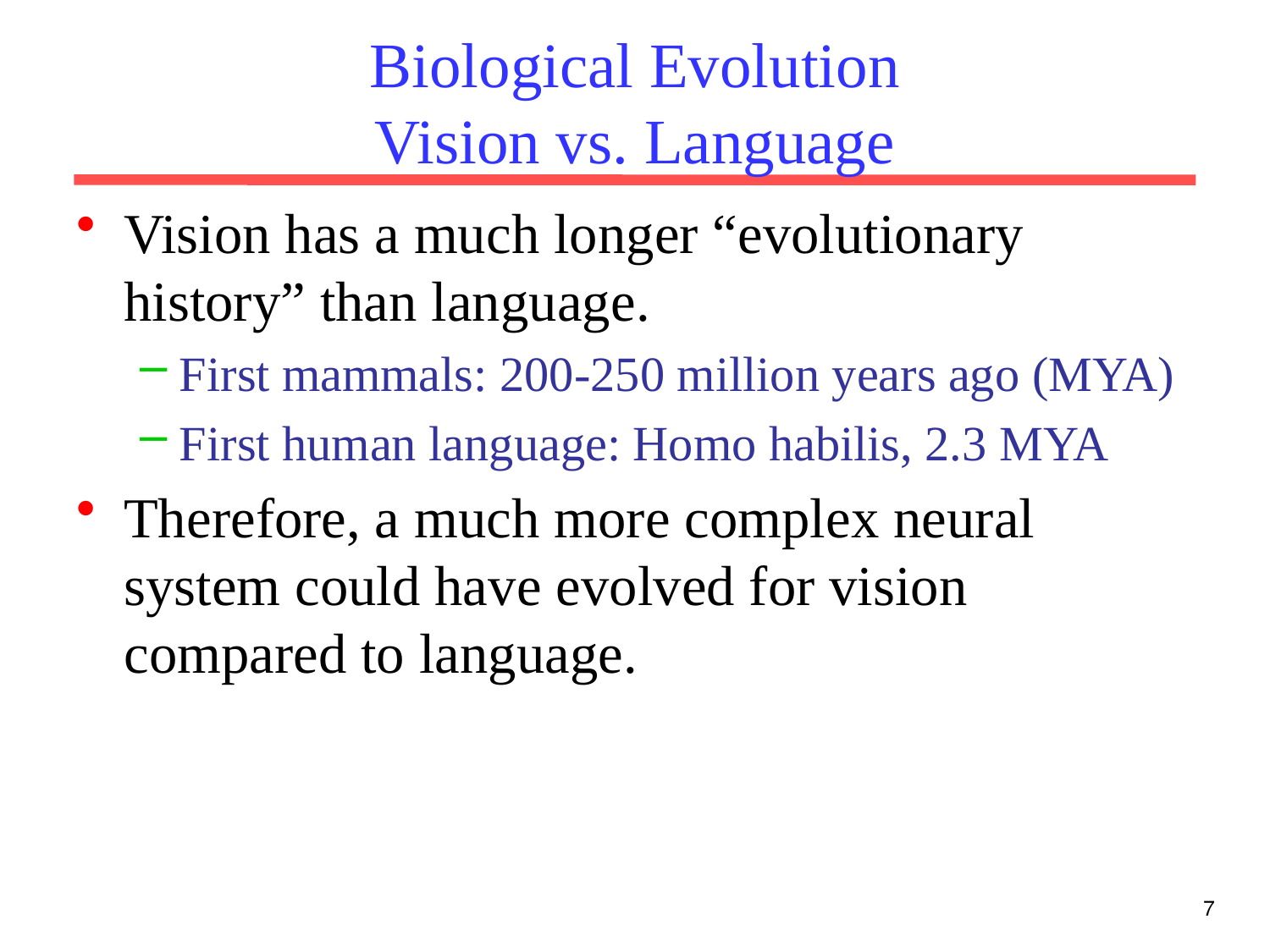

# Biological Evolution Vision vs. Language
Vision has a much longer “evolutionary history” than language.
First mammals: 200-250 million years ago (MYA)
First human language: Homo habilis, 2.3 MYA
Therefore, a much more complex neural system could have evolved for vision compared to language.

7